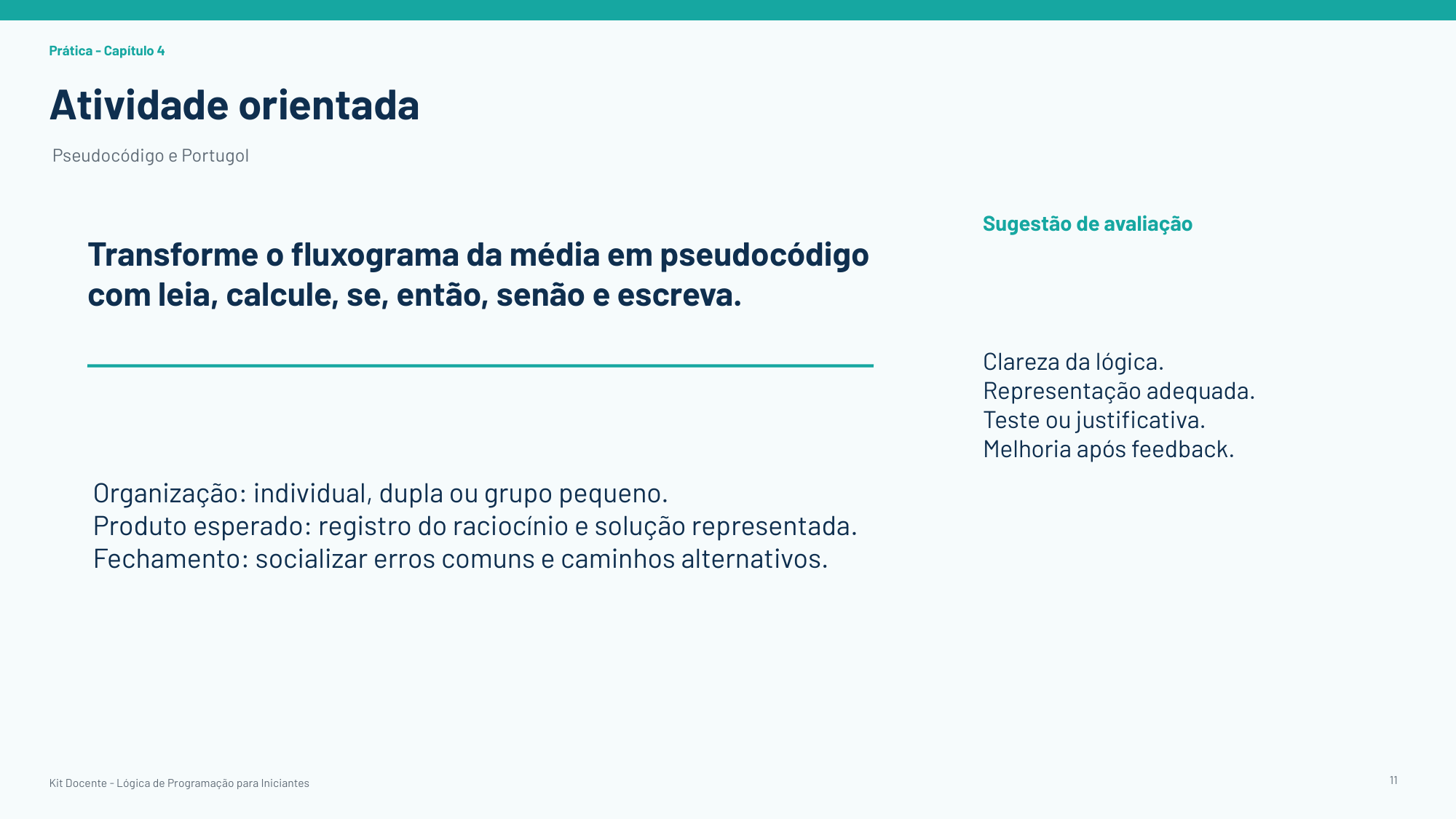

Prática - Capítulo 4
Atividade orientada
Pseudocódigo e Portugol
Sugestão de avaliação
Transforme o fluxograma da média em pseudocódigo com leia, calcule, se, então, senão e escreva.
Clareza da lógica.
Representação adequada.
Teste ou justificativa.
Melhoria após feedback.

Organização: individual, dupla ou grupo pequeno.
Produto esperado: registro do raciocínio e solução representada.
Fechamento: socializar erros comuns e caminhos alternativos.
11
Kit Docente - Lógica de Programação para Iniciantes